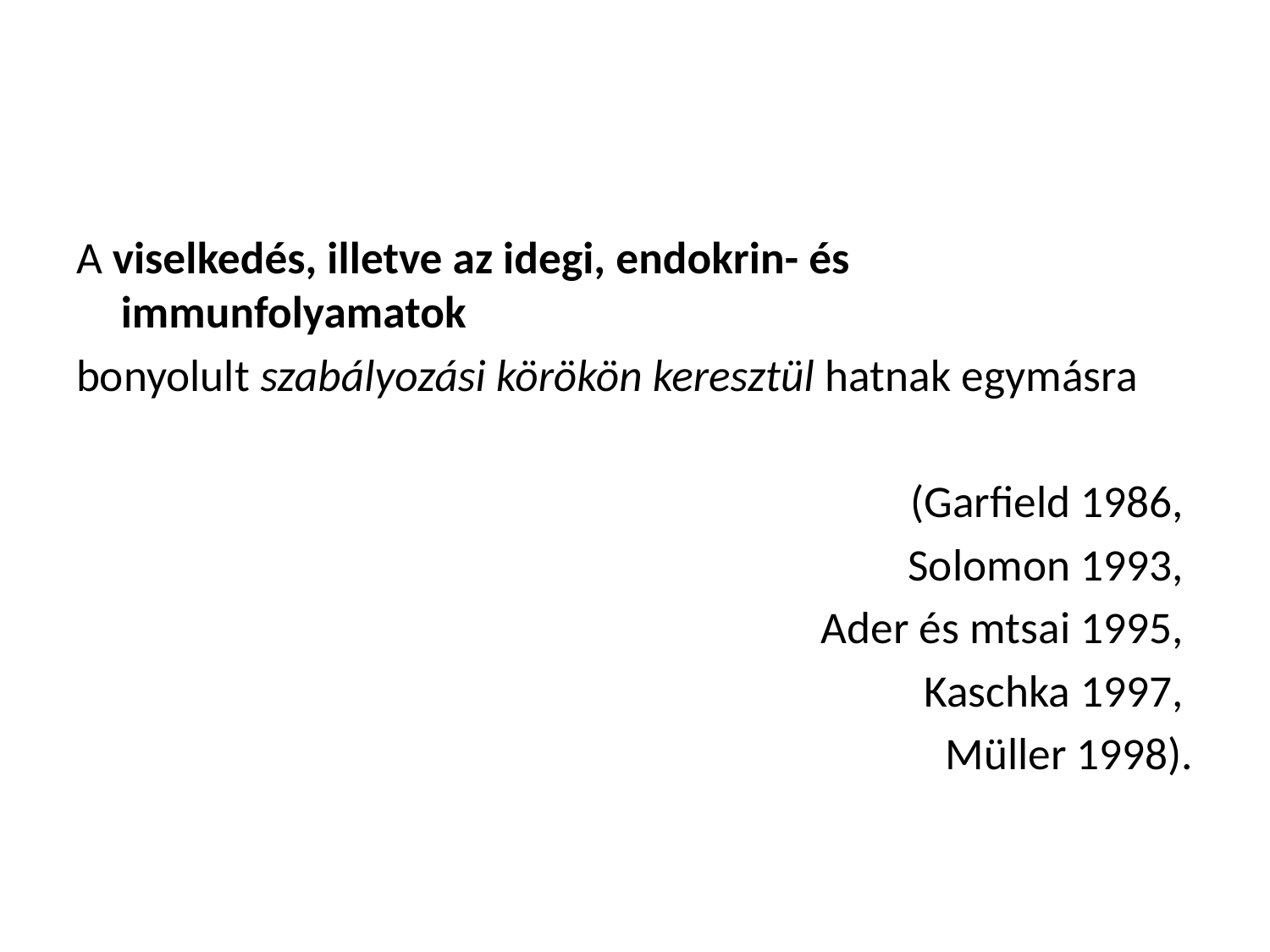

#
A viselkedés, illetve az idegi, endokrin- és immunfolyamatok
bonyolult szabályozási körökön keresztül hatnak egymásra

(Garfield 1986,
Solomon 1993,
Ader és mtsai 1995,
Kaschka 1997,
Müller 1998).